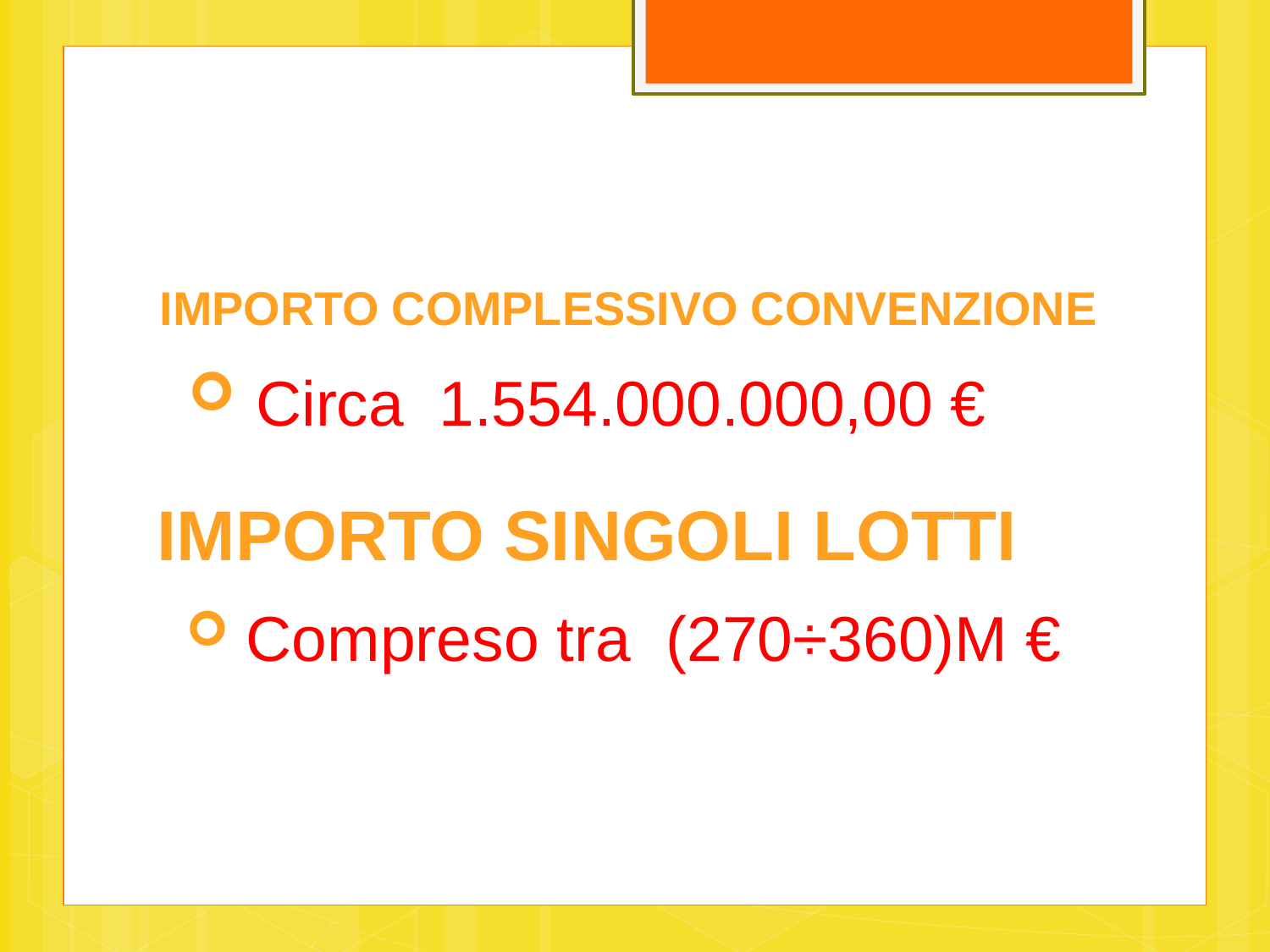

IMPORTO COMPLESSIVO CONVENZIONE
 Circa  1.554.000.000,00 €
IMPORTO SINGOLI LOTTI
 Compreso tra  (270÷360)M €